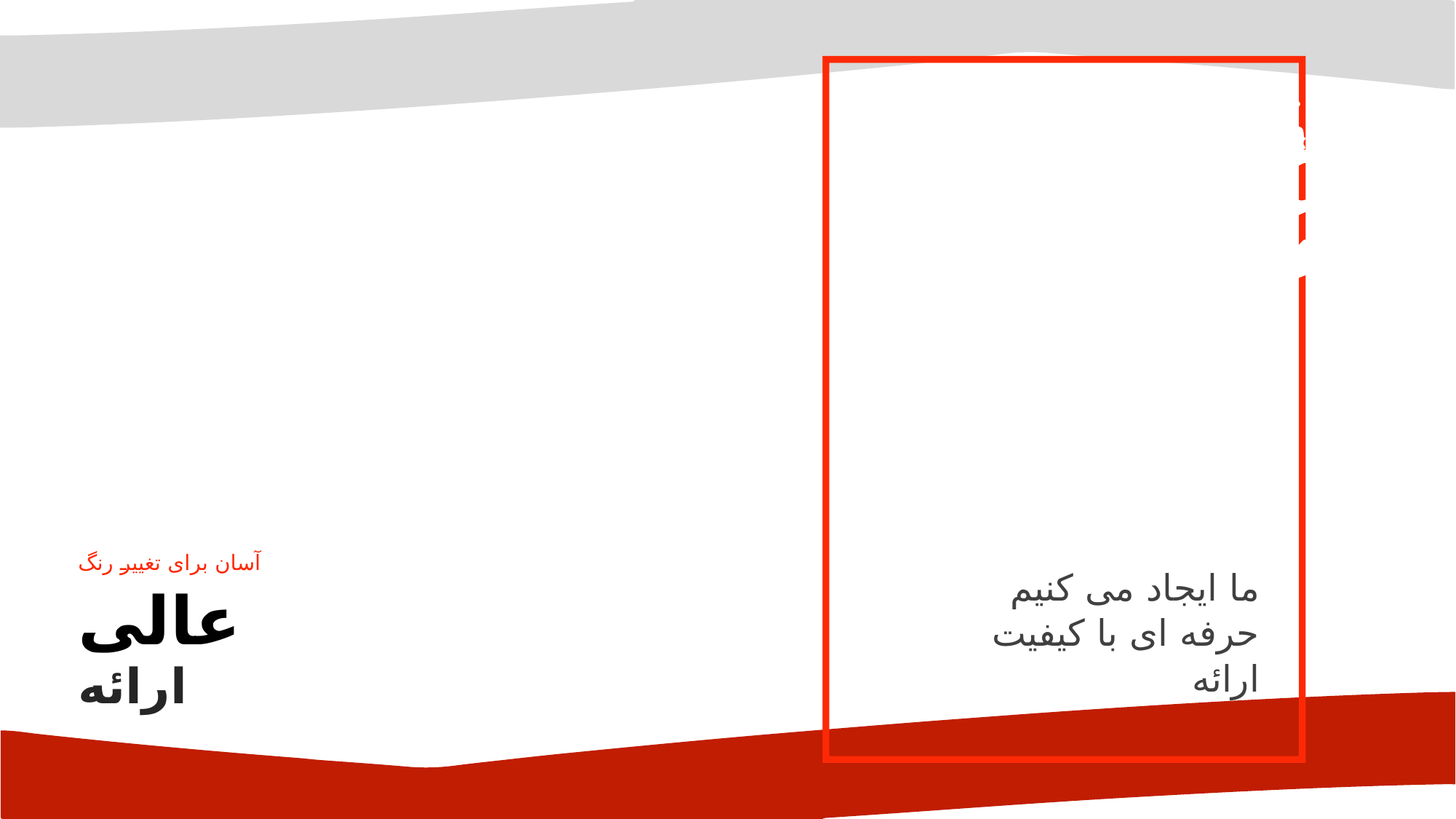

آسان برای تغییر رنگ
ما ایجاد می کنیم حرفه ای با کیفیت ارائه
عالی
ارائه